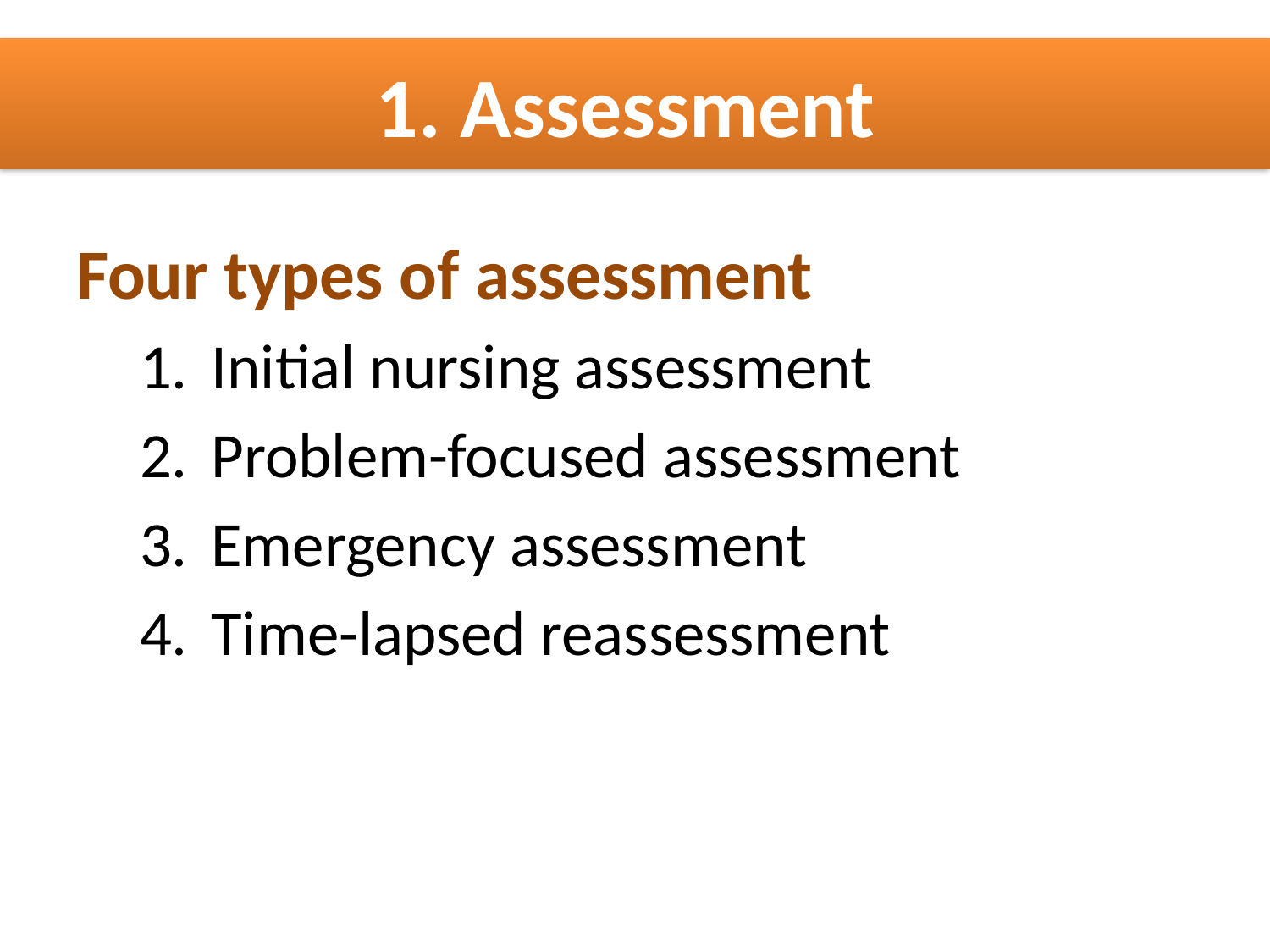

# 1. Assessment
Four types of assessment
Initial nursing assessment
Problem-focused assessment
Emergency assessment
Time-lapsed reassessment